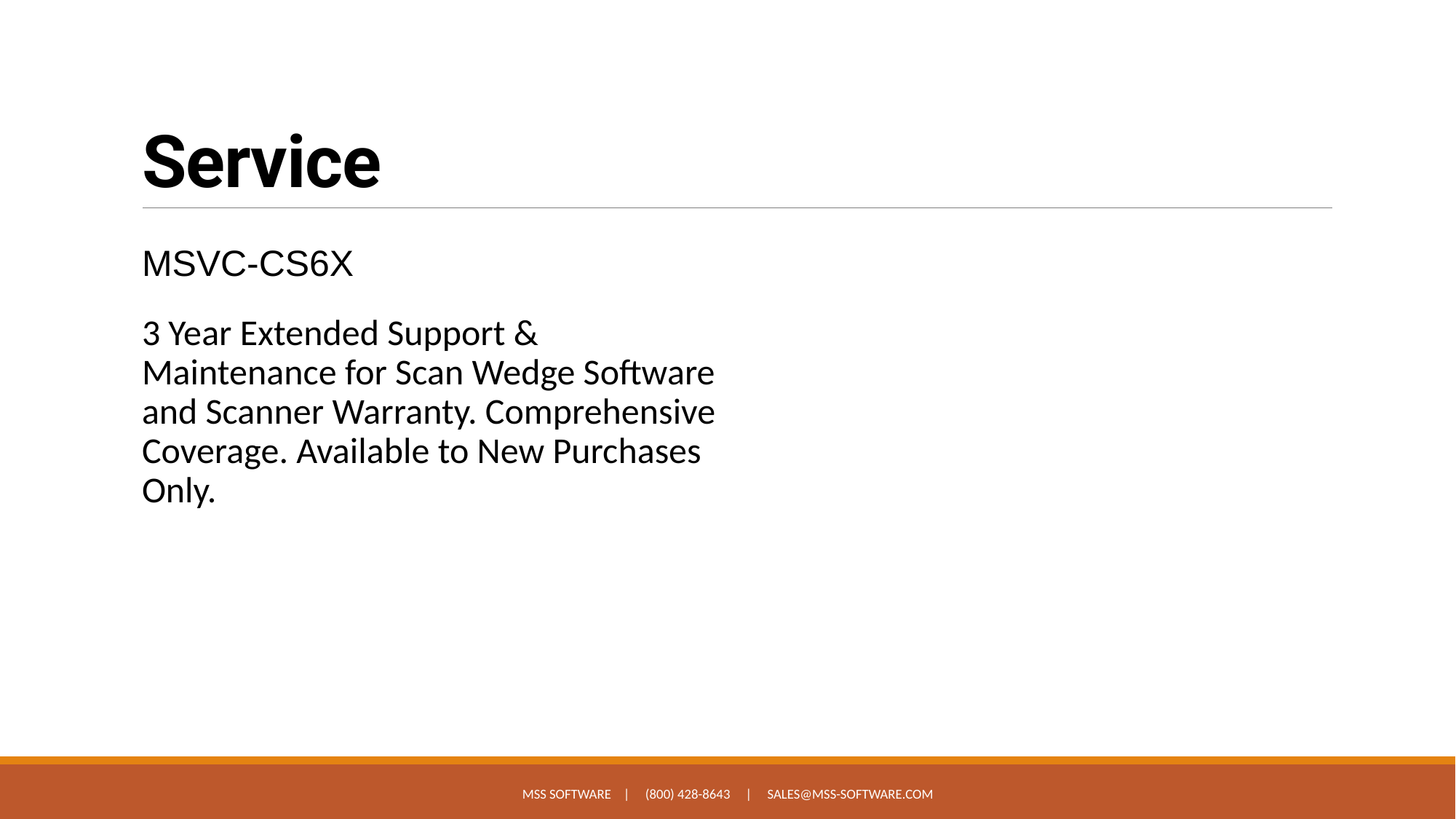

# Service
MSVC-CS6X
3 Year Extended Support & Maintenance for Scan Wedge Software and Scanner Warranty. Comprehensive Coverage. Available to New Purchases Only.
MSS Software    |     (800) 428-8643     |     sales@mss-software.com